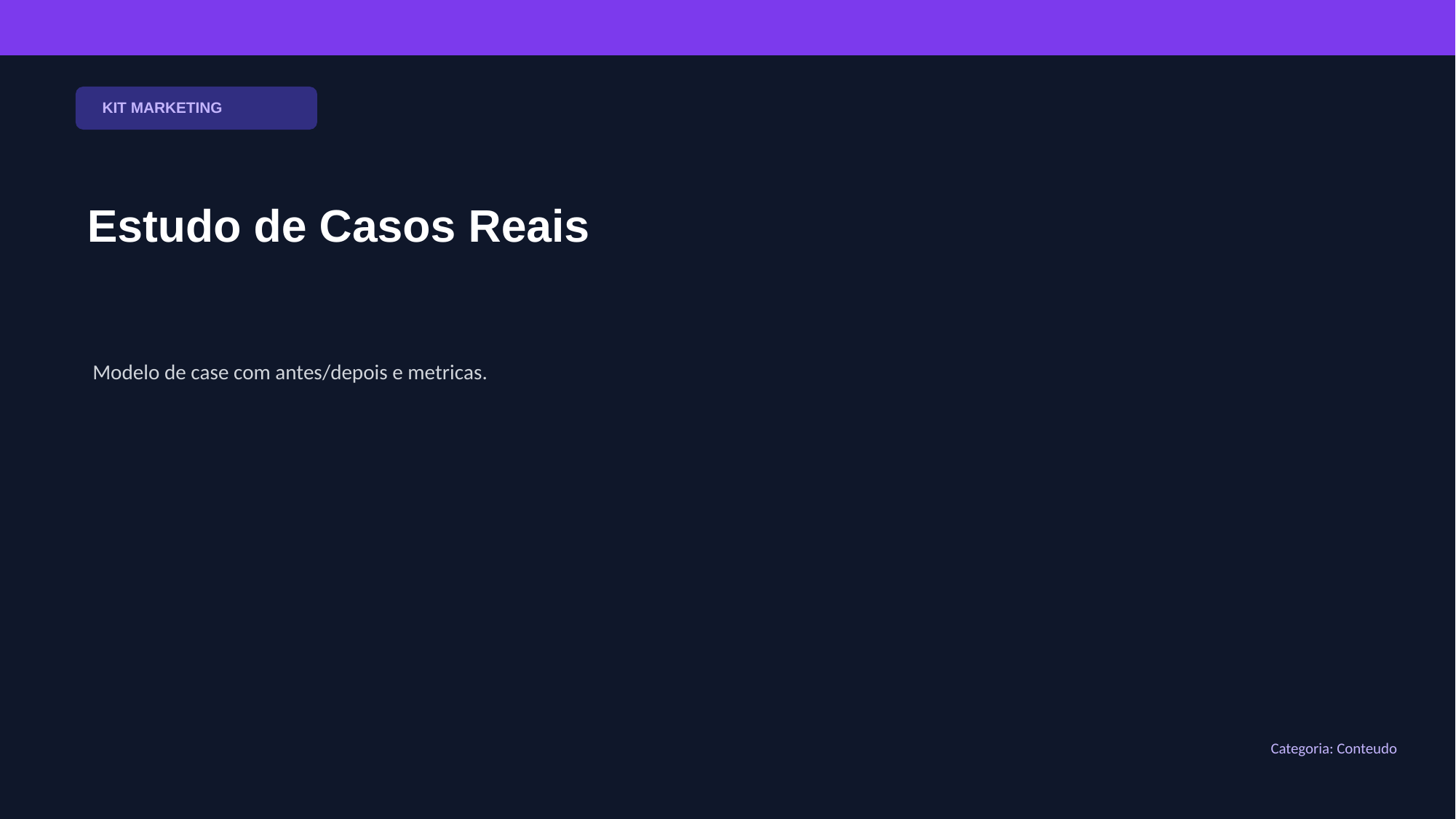

KIT MARKETING
Estudo de Casos Reais
Modelo de case com antes/depois e metricas.
Categoria: Conteudo